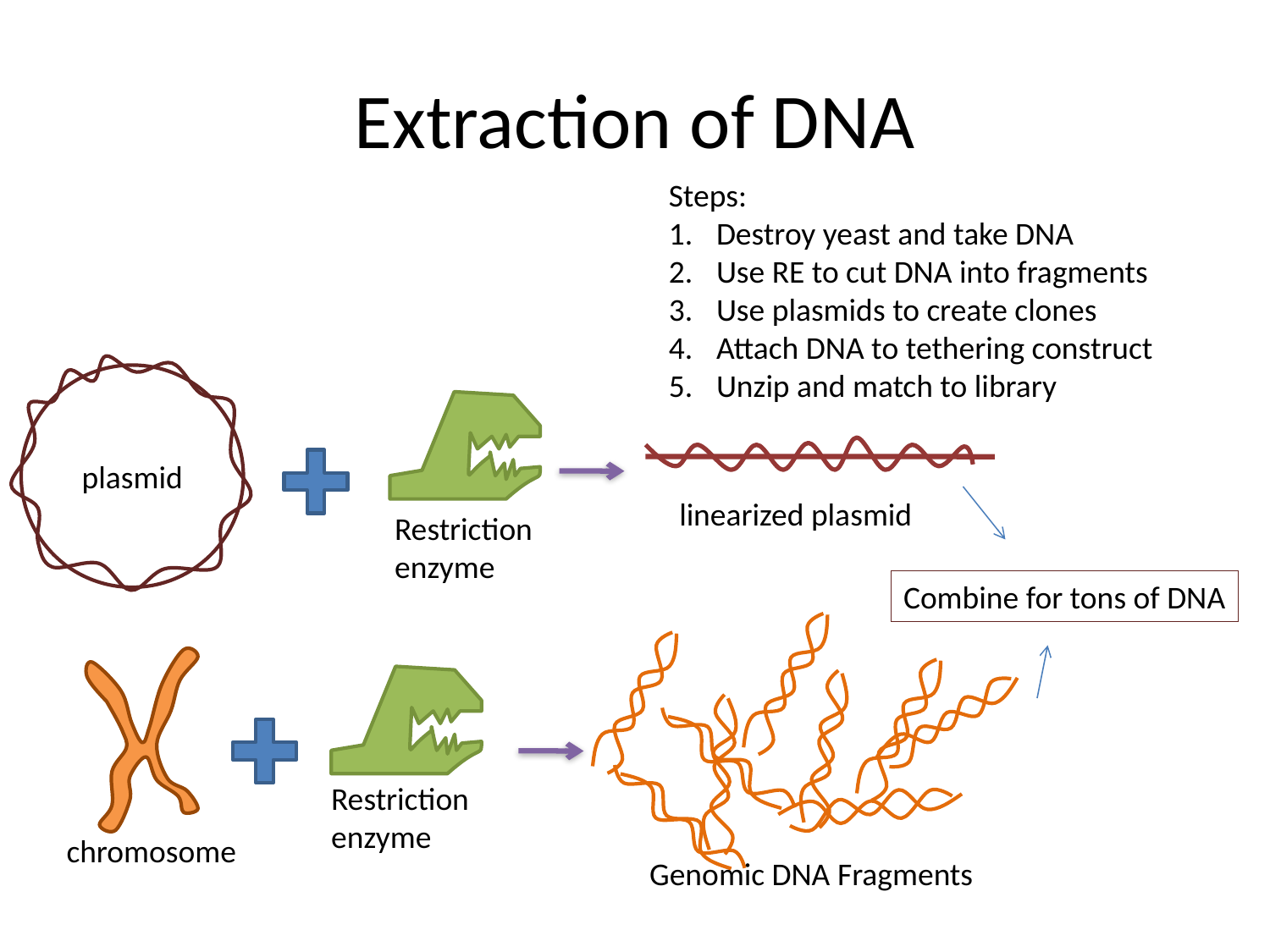

# Extraction of DNA
Steps:
Destroy yeast and take DNA
Use RE to cut DNA into fragments
Use plasmids to create clones
Attach DNA to tethering construct
Unzip and match to library

plasmid

linearized plasmid
Restriction
enzyme
Combine for tons of DNA

Restriction
enzyme
chromosome
Genomic DNA Fragments